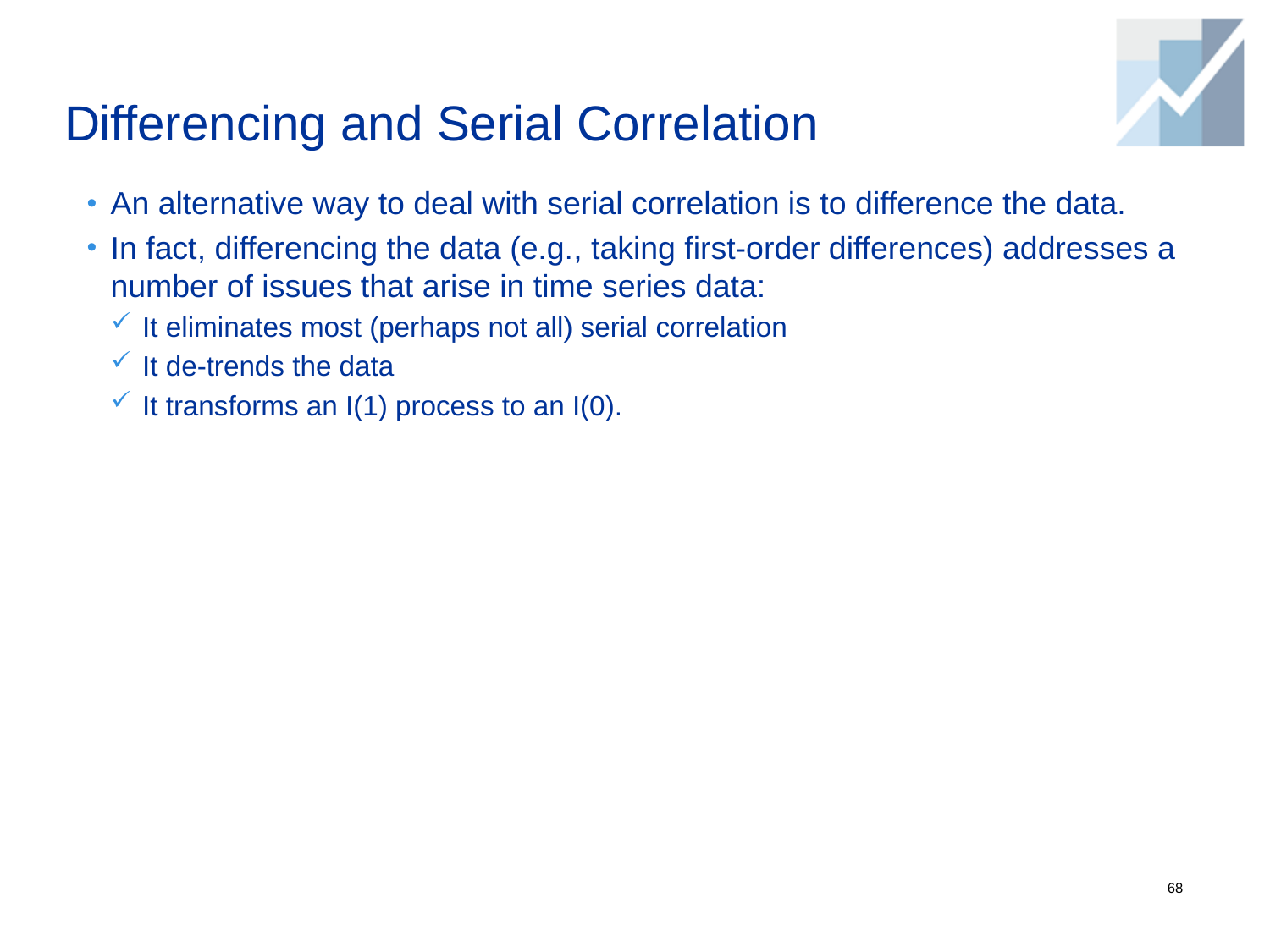

# Differencing and Serial Correlation
An alternative way to deal with serial correlation is to difference the data.
In fact, differencing the data (e.g., taking first-order differences) addresses a number of issues that arise in time series data:
It eliminates most (perhaps not all) serial correlation
It de-trends the data
It transforms an I(1) process to an I(0).

68